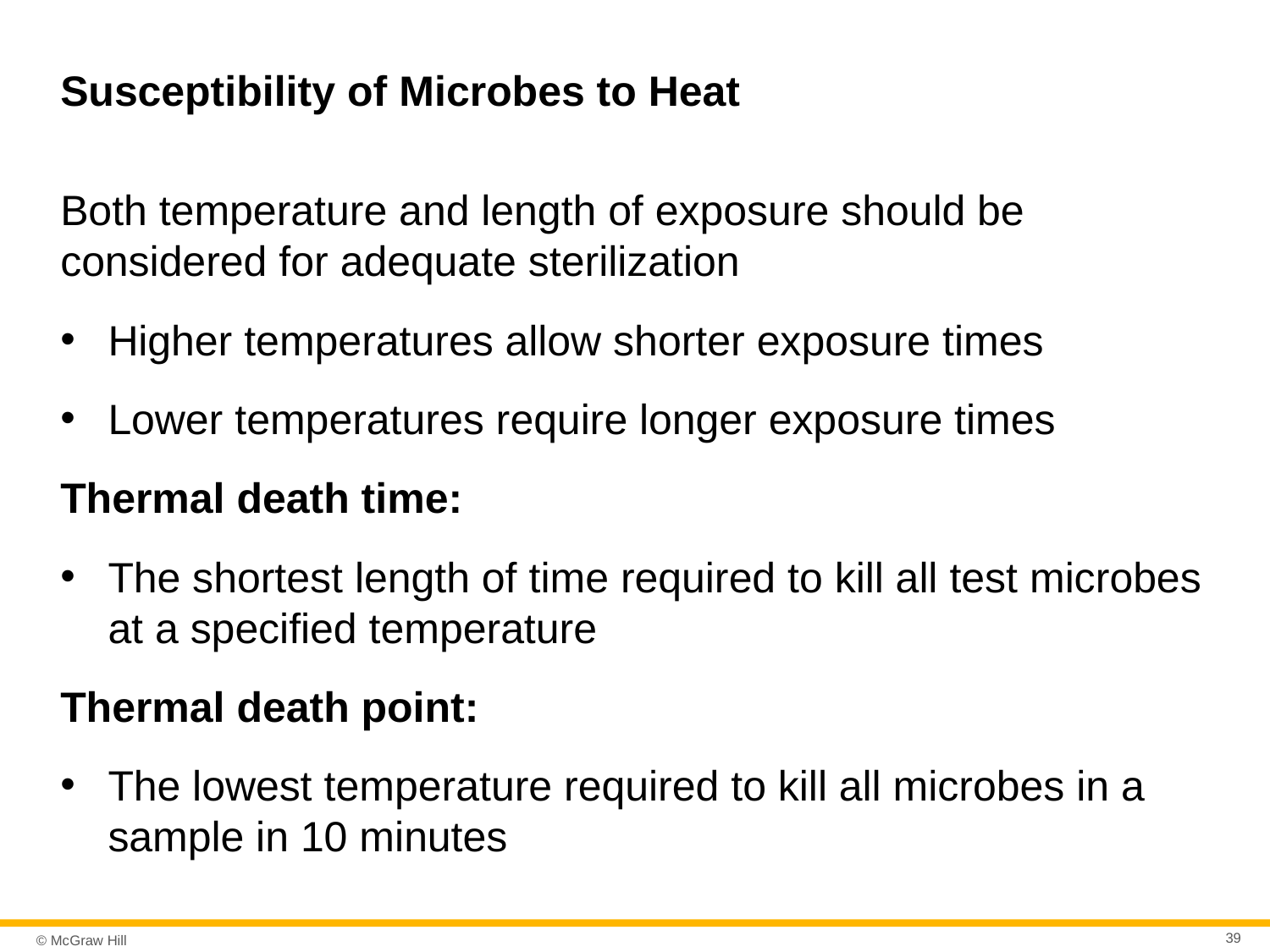

# Susceptibility of Microbes to Heat
Both temperature and length of exposure should be considered for adequate sterilization
Higher temperatures allow shorter exposure times
Lower temperatures require longer exposure times
Thermal death time:
The shortest length of time required to kill all test microbes at a specified temperature
Thermal death point:
The lowest temperature required to kill all microbes in a sample in 10 minutes